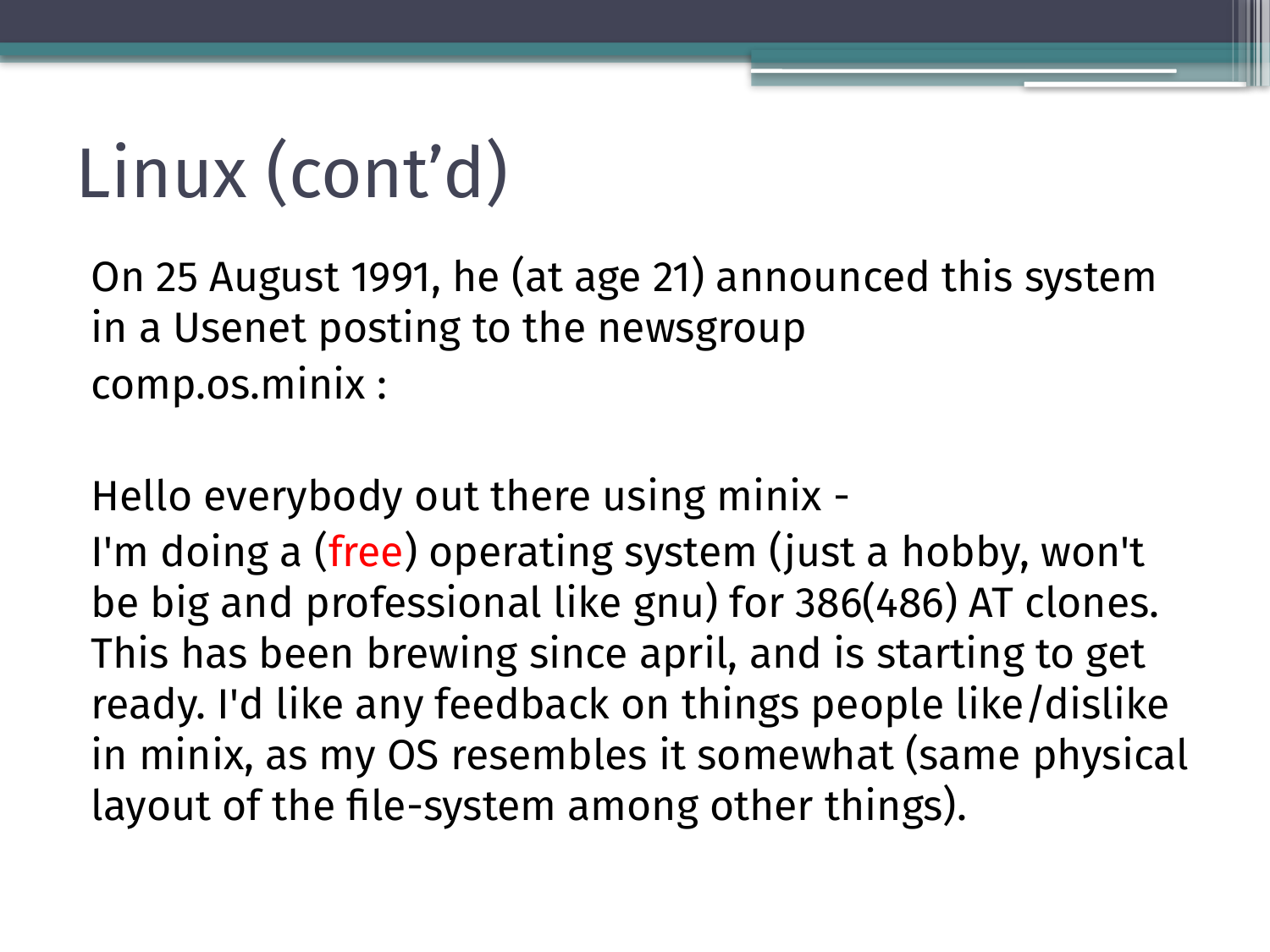

# Linux (cont’d)
On 25 August 1991, he (at age 21) announced this system in a Usenet posting to the newsgroup
comp.os.minix :

Hello everybody out there using minix -
I'm doing a (free) operating system (just a hobby, won't be big and professional like gnu) for 386(486) AT clones. This has been brewing since april, and is starting to get ready. I'd like any feedback on things people like/dislike in minix, as my OS resembles it somewhat (same physical layout of the file-system among other things).